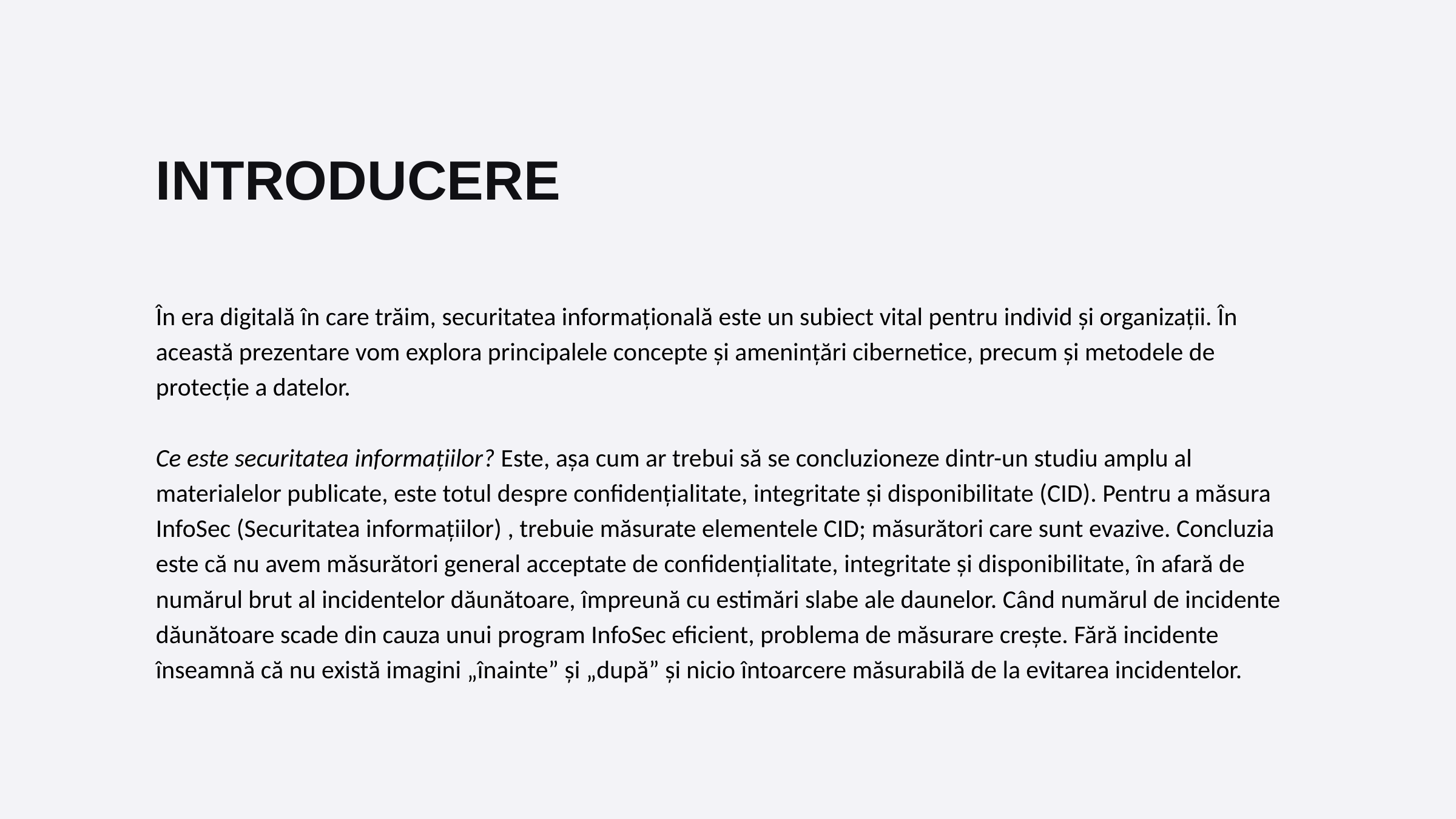

INTRODUCERE
În era digitală în care trăim, securitatea informațională este un subiect vital pentru individ și organizații. În această prezentare vom explora principalele concepte și amenințări cibernetice, precum și metodele de protecție a datelor.

Ce este securitatea informațiilor? Este, așa cum ar trebui să se concluzioneze dintr-un studiu amplu al materialelor publicate, este totul despre confidențialitate, integritate și disponibilitate (CID). Pentru a măsura InfoSec (Securitatea informațiilor) , trebuie măsurate elementele CID; măsurători care sunt evazive. Concluzia este că nu avem măsurători general acceptate de confidențialitate, integritate și disponibilitate, în afară de numărul brut al incidentelor dăunătoare, împreună cu estimări slabe ale daunelor. Când numărul de incidente dăunătoare scade din cauza unui program InfoSec eficient, problema de măsurare crește. Fără incidente înseamnă că nu există imagini „înainte” și „după” și nicio întoarcere măsurabilă de la evitarea incidentelor.